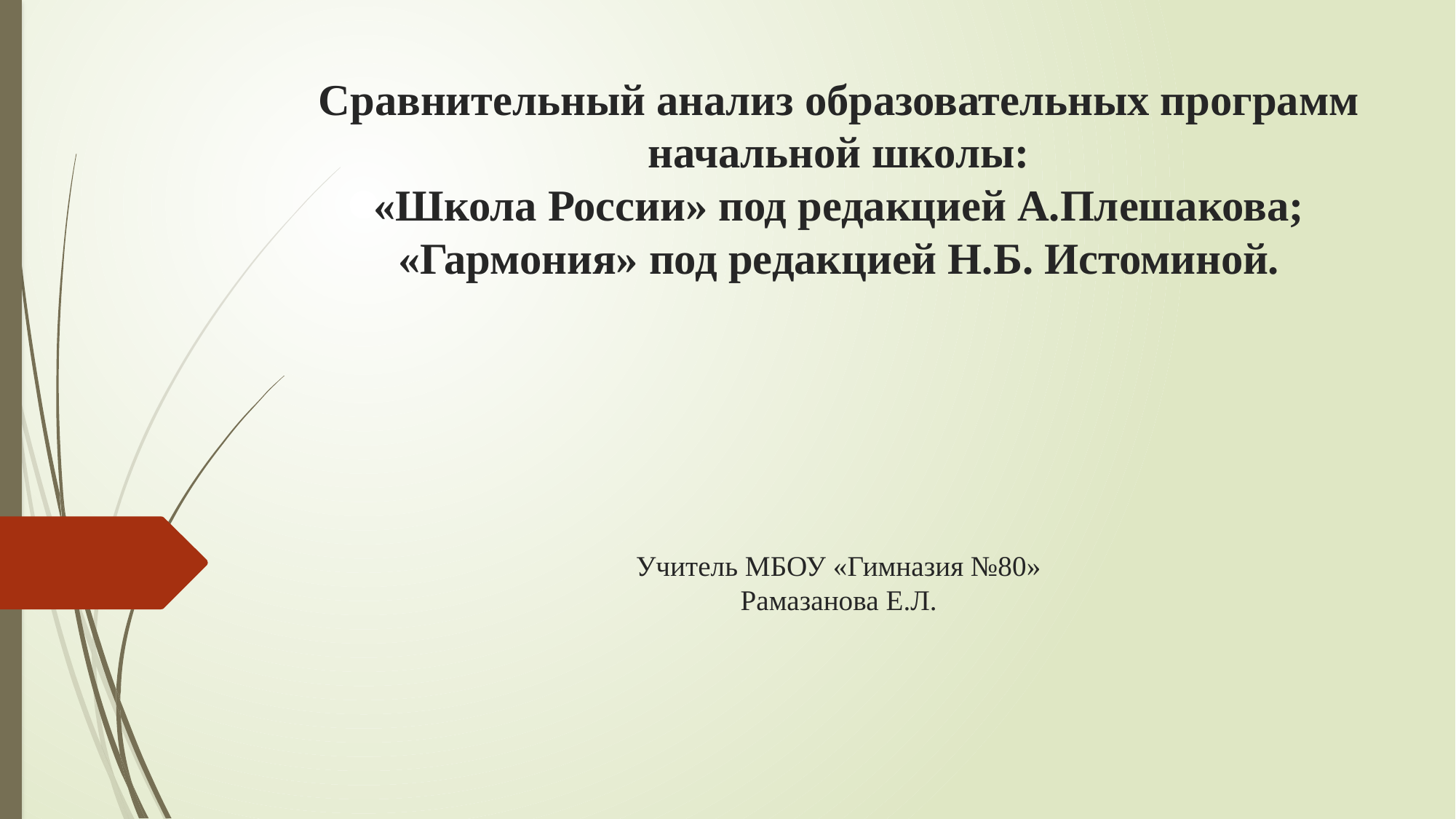

# Сравнительный анализ образовательных программ начальной школы: «Школа России» под редакцией А.Плешакова; «Гармония» под редакцией Н.Б. Истоминой. Учитель МБОУ «Гимназия №80» Рамазанова Е.Л.